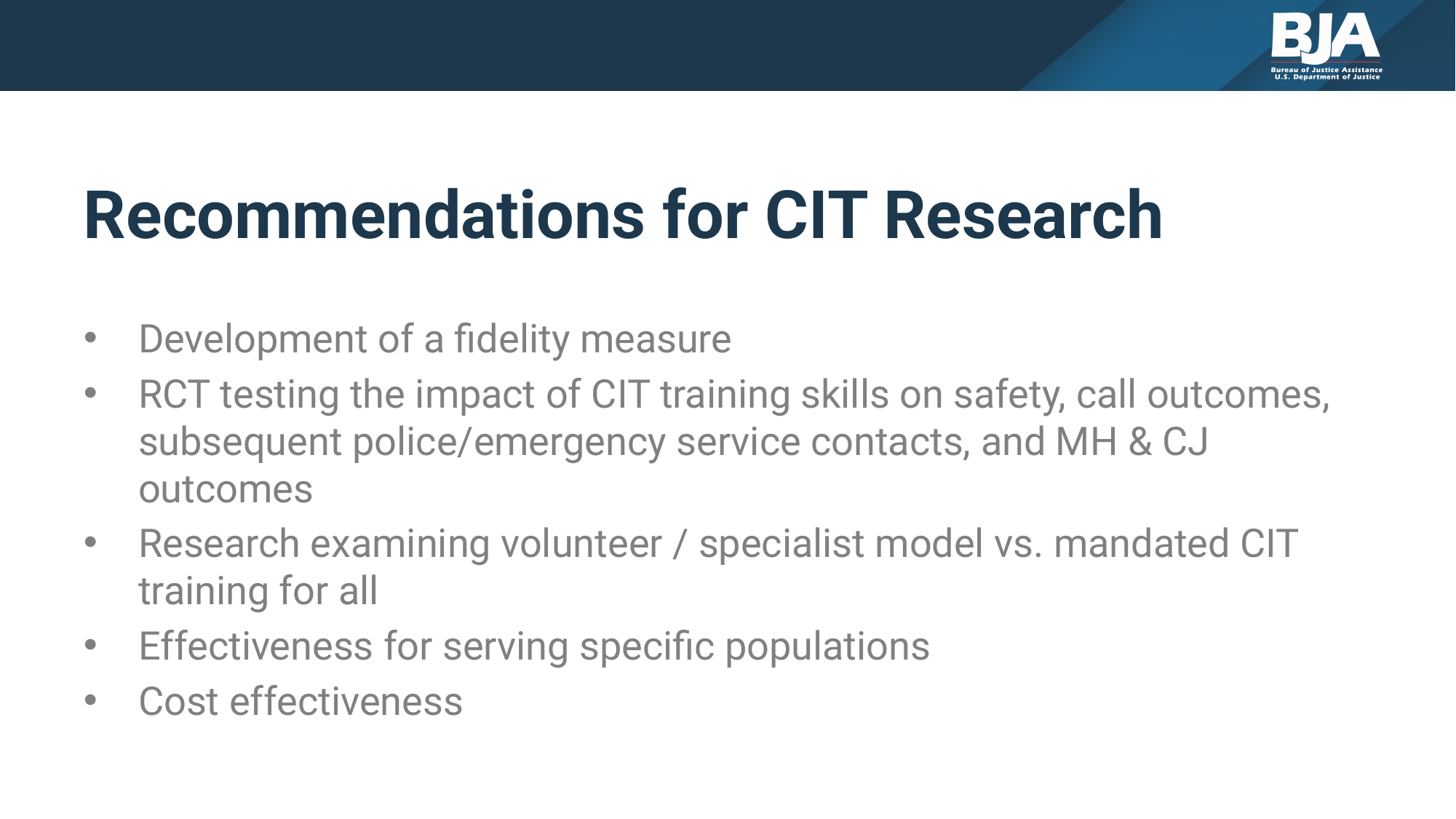

# Recommendations for CIT Research
Development of a fidelity measure
RCT testing the impact of CIT training skills on safety, call outcomes, subsequent police/emergency service contacts, and MH & CJ outcomes
Research examining volunteer / specialist model vs. mandated CIT training for all
Effectiveness for serving specific populations
Cost effectiveness